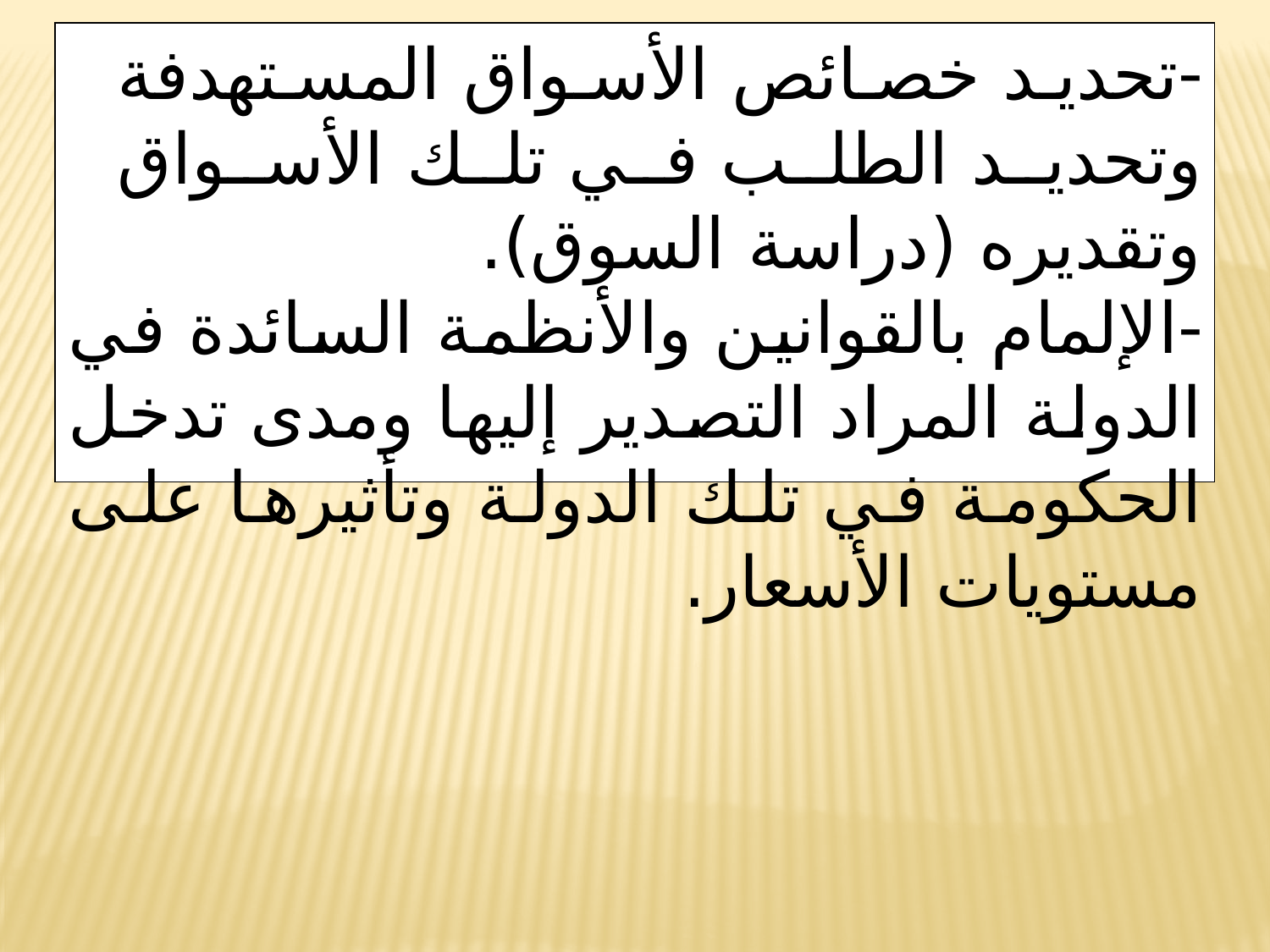

تحديد خصائص الأسواق المستهدفة وتحديد الطلب في تلك الأسواق وتقديره (دراسة السوق).
الإلمام بالقوانين والأنظمة السائدة في الدولة المراد التصدير إليها ومدى تدخل الحكومة في تلك الدولة وتأثيرها على مستويات الأسعار.